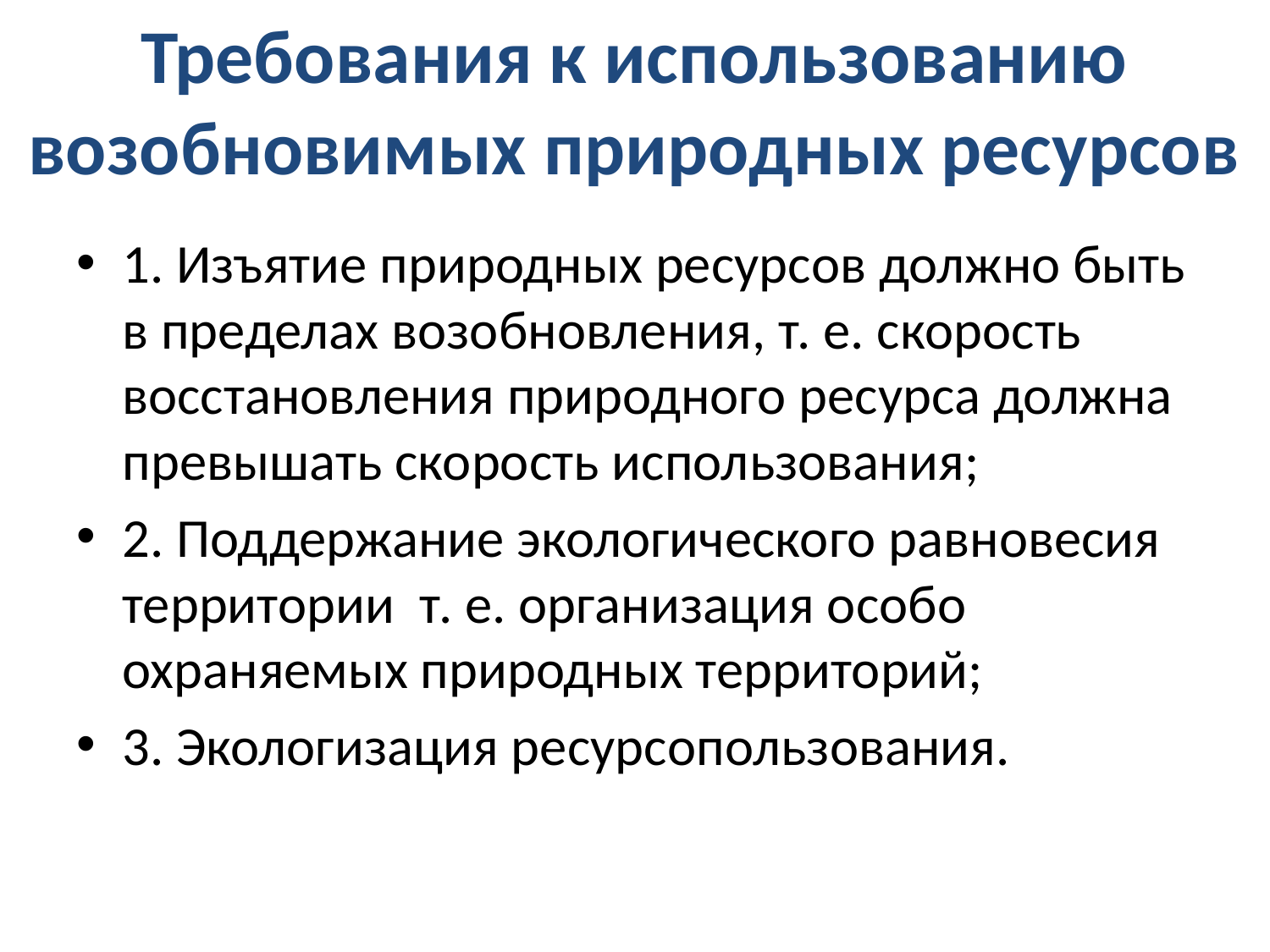

# Требования к использованию возобновимых природных ресурсов
1. Изъятие природных ресурсов должно быть в пределах возобновления, т. е. скорость восстановления природного ресурса должна превышать скорость использования;
2. Поддержание экологического равновесия территории  т. е. организация особо охраняемых природных территорий;
3. Экологизация ресурсопользования.